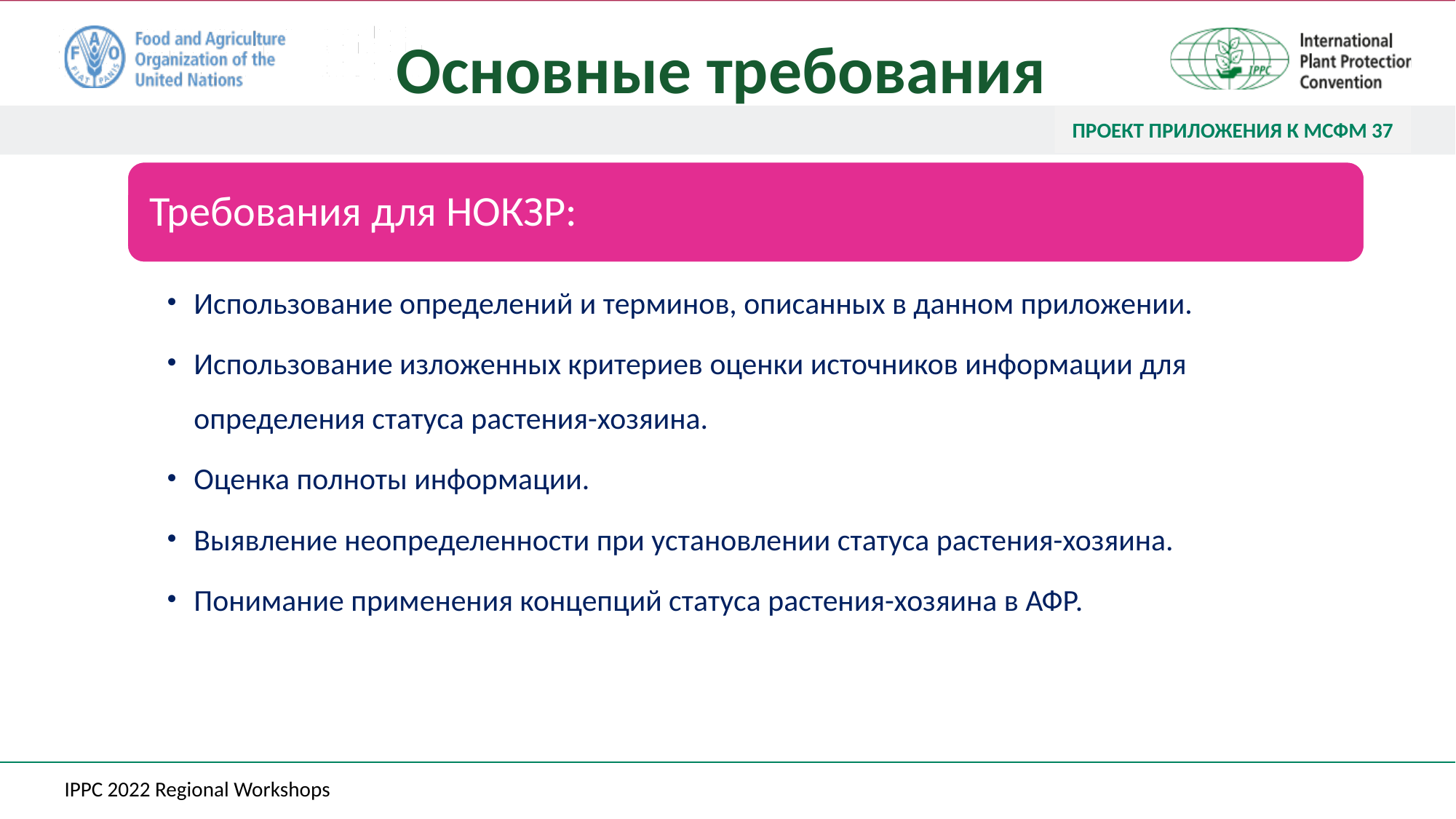

Основные требования

ПРОЕКТ ПРИЛОЖЕНИЯ К МСФМ 37
Требования для НОКЗР:
Использование определений и терминов, описанных в данном приложении.
Использование изложенных критериев оценки источников информации для определения статуса растения-хозяина.
Оценка полноты информации.
Выявление неопределенности при установлении статуса растения-хозяина.
Понимание применения концепций статуса растения-хозяина в АФР.